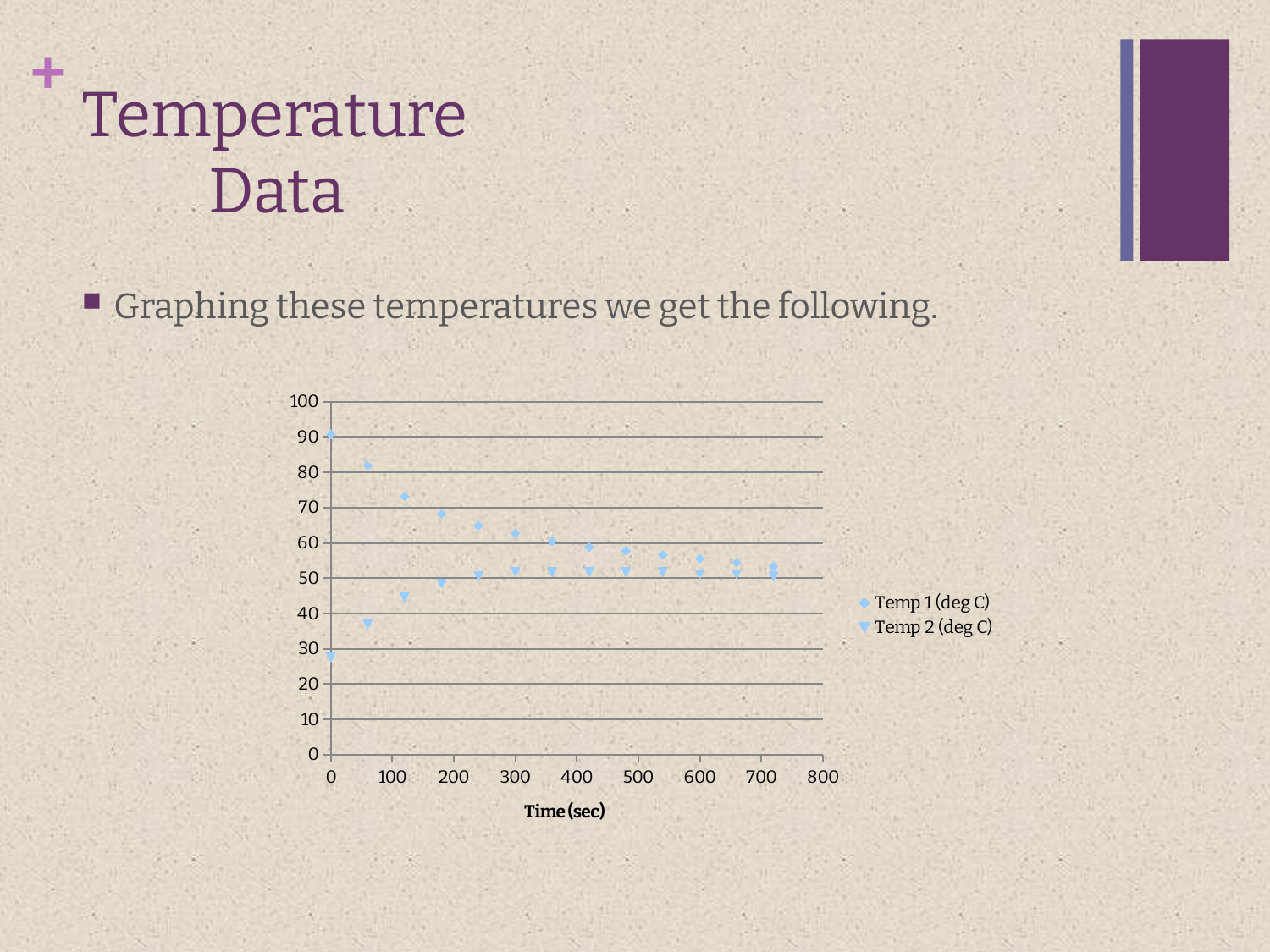

# Temperature Data
Graphing these temperatures we get the following.

### Chart

| Category | Temp 1 (deg C) | Temp 2 (deg C) |
|---|---|---|